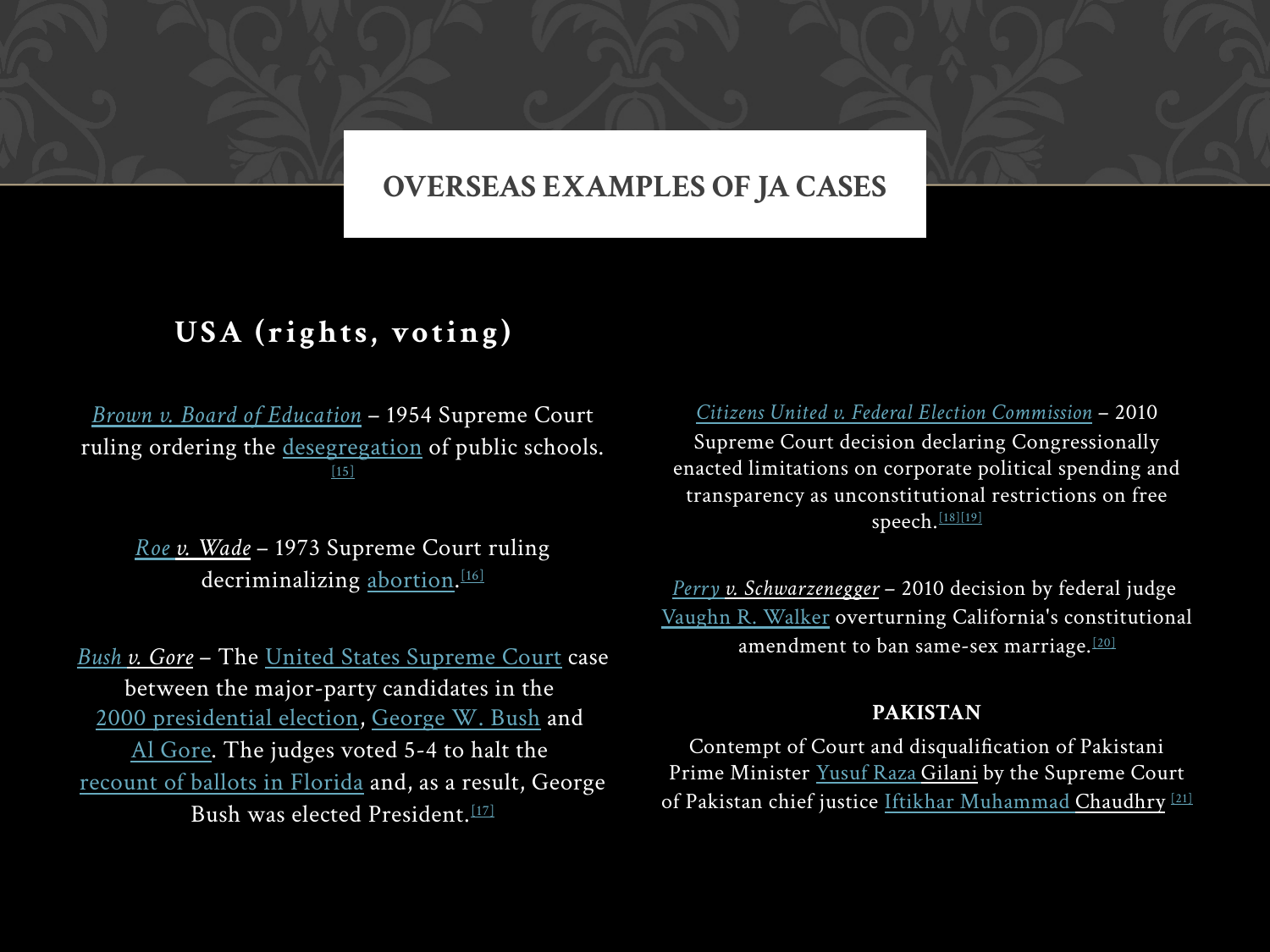

# Overseas examples of JA cases
USA (rights, voting)

Citizens United v. Federal Election Commission – 2010 Supreme Court decision declaring Congressionally enacted limitations on corporate political spending and transparency as unconstitutional restrictions on free speech.[18][19]

Perry v. Schwarzenegger – 2010 decision by federal judge Vaughn R. Walker overturning California's constitutional amendment to ban same-sex marriage.[20]

PAKISTAN
Contempt of Court and disqualification of Pakistani Prime Minister Yusuf Raza Gilani by the Supreme Court of Pakistan chief justice Iftikhar Muhammad Chaudhry [21]

Brown v. Board of Education – 1954 Supreme Court ruling ordering the desegregation of public schools.[15]

Roe v. Wade – 1973 Supreme Court ruling decriminalizing abortion.[16]

Bush v. Gore – The United States Supreme Court case between the major-party candidates in the 2000 presidential election, George W. Bush and Al Gore. The judges voted 5-4 to halt the recount of ballots in Florida and, as a result, George Bush was elected President.[17]